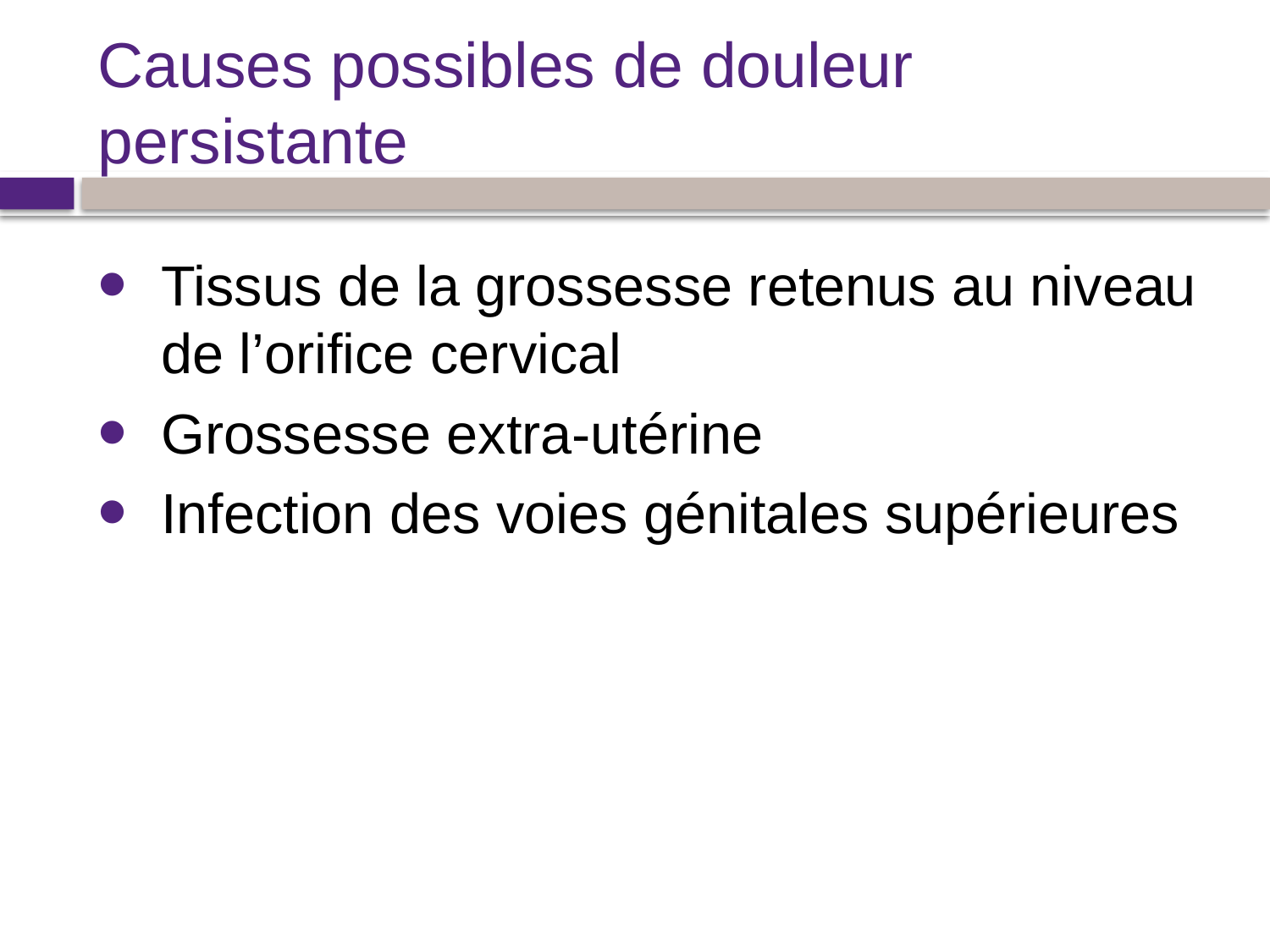

# Causes possibles de douleur persistante
Tissus de la grossesse retenus au niveau de l’orifice cervical
Grossesse extra-utérine
Infection des voies génitales supérieures